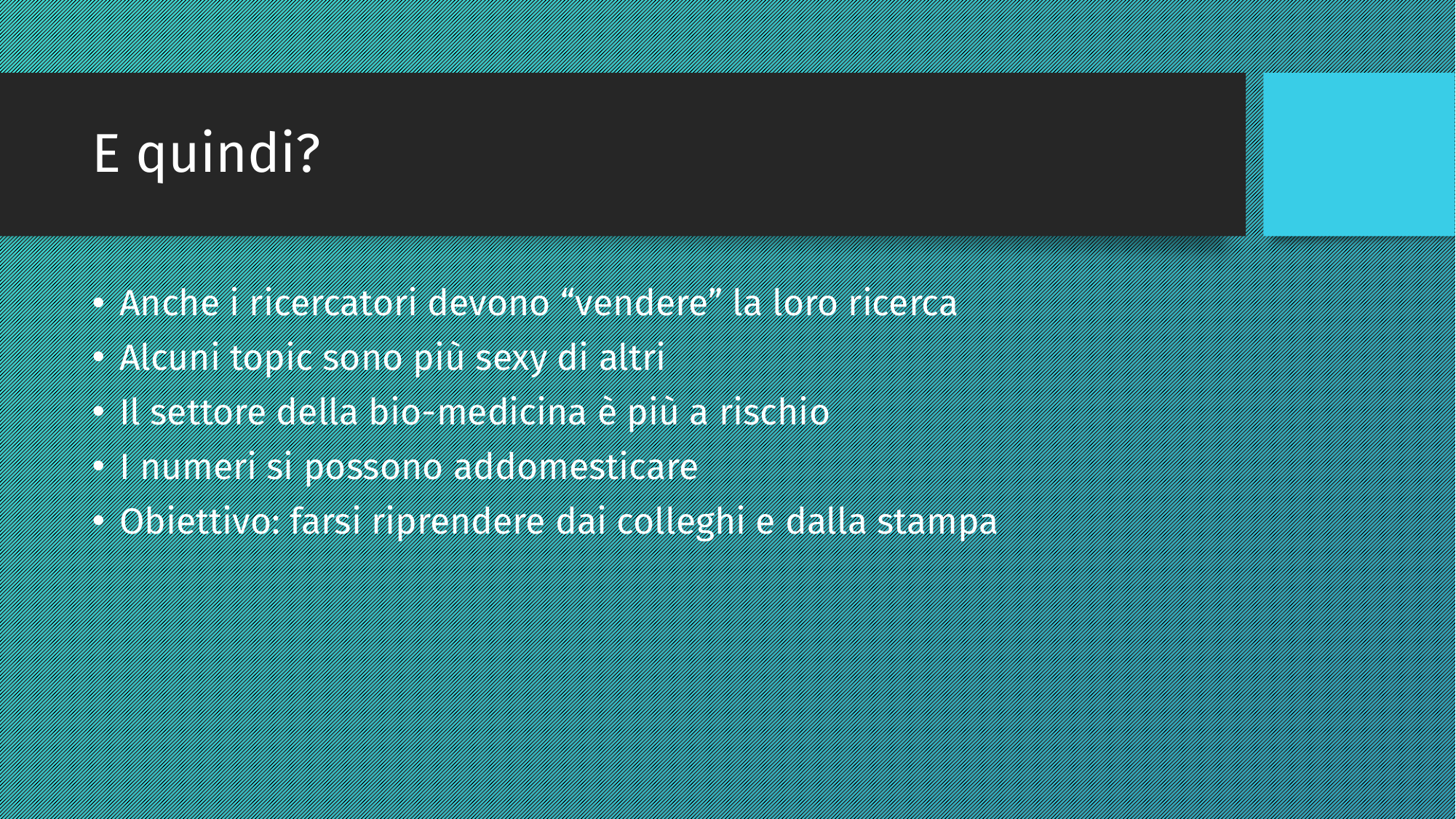

# E quindi?
Anche i ricercatori devono “vendere” la loro ricerca
Alcuni topic sono più sexy di altri
Il settore della bio-medicina è più a rischio
I numeri si possono addomesticare
Obiettivo: farsi riprendere dai colleghi e dalla stampa